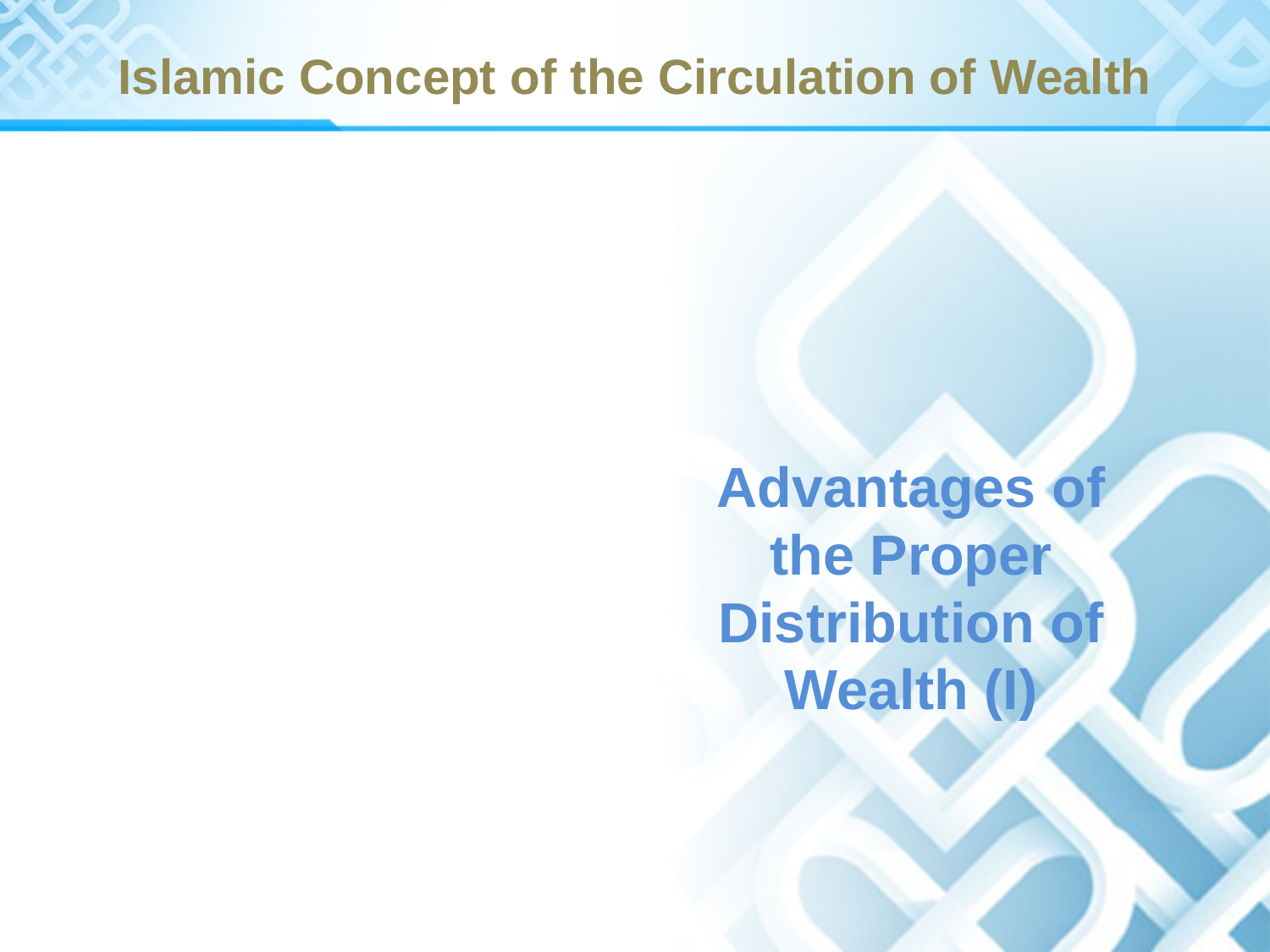

# Islamic Concept of the Circulation of Wealth
Advantages of the Proper Distribution of Wealth (I)